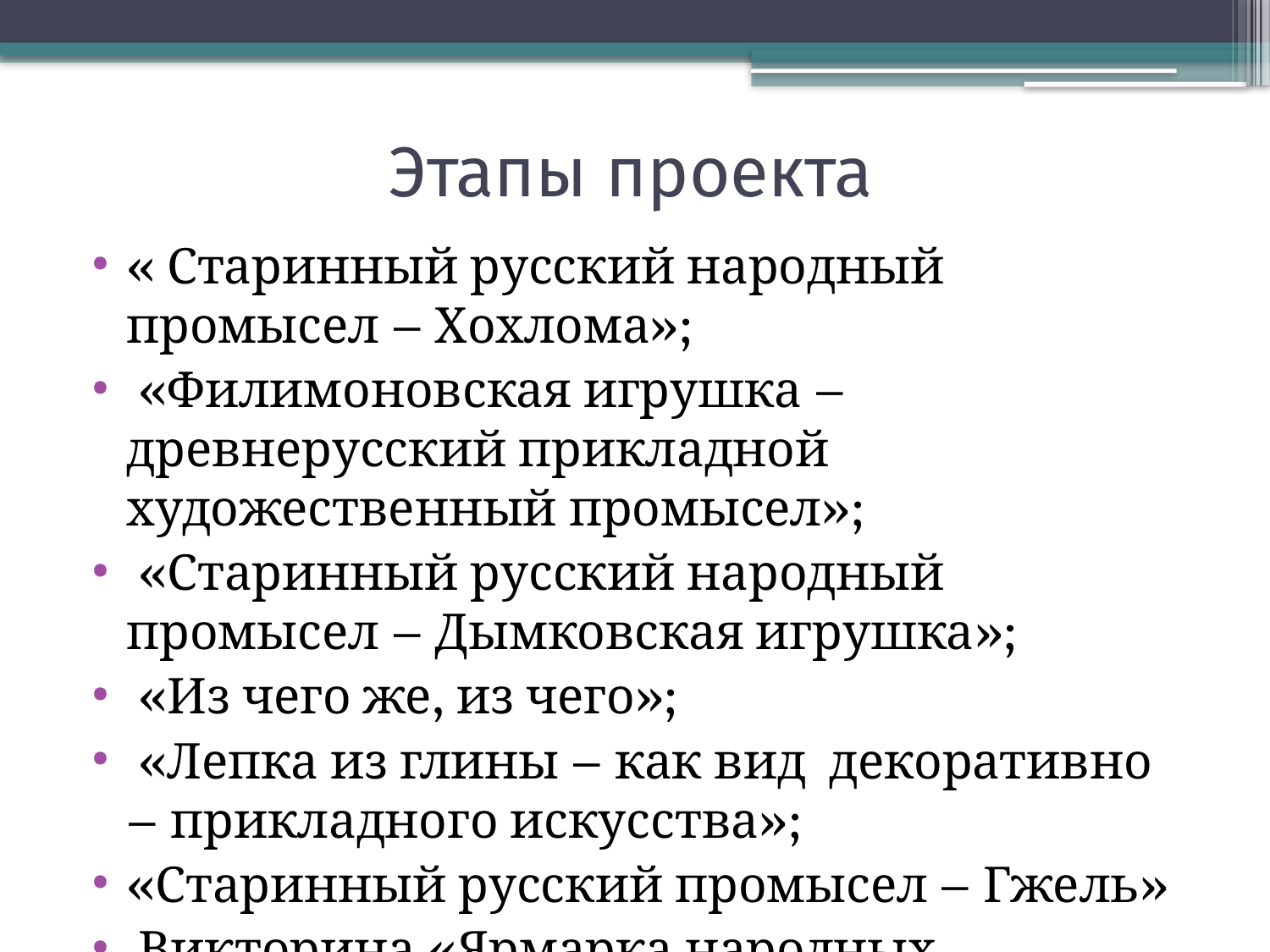

# Этапы проекта
« Старинный русский народный промысел – Хохлома»;
 «Филимоновская игрушка – древнерусский прикладной художественный промысел»;
 «Старинный русский народный промысел – Дымковская игрушка»;
 «Из чего же, из чего»;
 «Лепка из глины – как вид  декоративно – прикладного искусства»;
«Старинный русский промысел – Гжель»
 Викторина «Ярмарка народных умельцев»